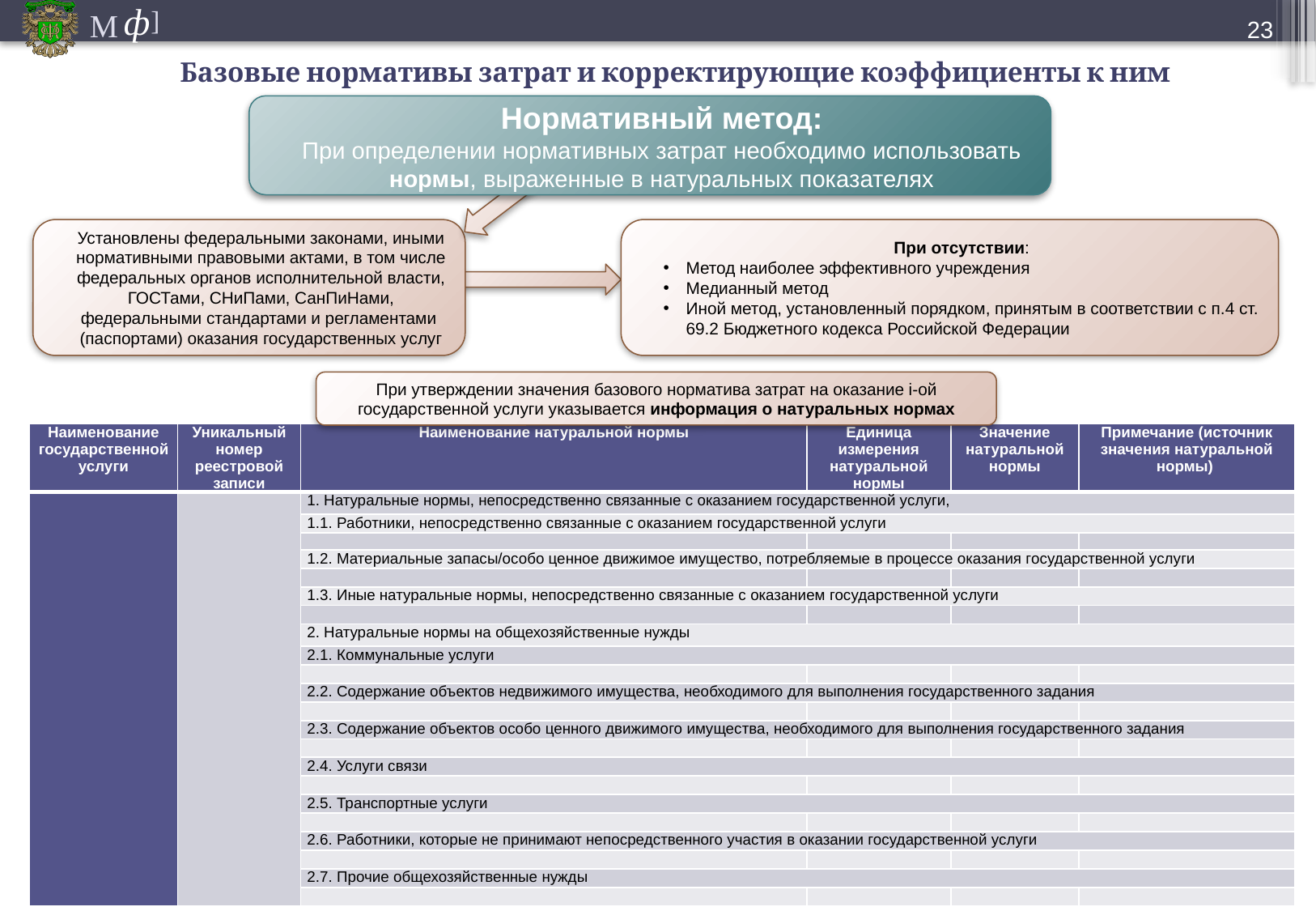

# Базовые нормативы затрат и корректирующие коэффициенты к ним
23
Нормативный метод:
При определении нормативных затрат необходимо использовать нормы, выраженные в натуральных показателях

Установлены федеральными законами, иными нормативными правовыми актами, в том числе федеральных органов исполнительной власти, ГОСТами, СНиПами, СанПиНами, федеральными стандартами и регламентами  (паспортами) оказания государственных услуг
При отсутствии:
Метод наиболее эффективного учреждения
Медианный метод
Иной метод, установленный порядком, принятым в соответствии с п.4 ст. 69.2 Бюджетного кодекса Российской Федерации

При утверждении значения базового норматива затрат на оказание i-ой государственной услуги указывается информация о натуральных нормах
| Наименование государственной услуги | Уникальный номер реестровой записи | Наименование натуральной нормы | Единица измерения натуральной нормы | Значение натуральной нормы | Примечание (источник значения натуральной нормы) |
| --- | --- | --- | --- | --- | --- |
|  |  | 1. Натуральные нормы, непосредственно связанные с оказанием государственной услуги, |  |  |  |
|  |  | 1.1. Работники, непосредственно связанные с оказанием государственной услуги |  |  |  |
|  |  |  |  |  |  |
|  |  | 1.2. Материальные запасы/особо ценное движимое имущество, потребляемые в процессе оказания государственной услуги |  |  |  |
|  |  |  |  |  |  |
|  |  | 1.3. Иные натуральные нормы, непосредственно связанные с оказанием государственной услуги |  |  |  |
|  |  |  |  |  |  |
|  |  | 2. Натуральные нормы на общехозяйственные нужды |  |  |  |
|  |  | 2.1. Коммунальные услуги |  |  |  |
|  |  |  |  |  |  |
|  |  | 2.2. Содержание объектов недвижимого имущества, необходимого для выполнения государственного задания |  |  |  |
|  |  |  |  |  |  |
|  |  | 2.3. Содержание объектов особо ценного движимого имущества, необходимого для выполнения государственного задания |  |  |  |
|  |  |  |  |  |  |
|  |  | 2.4. Услуги связи |  |  |  |
|  |  |  |  |  |  |
|  |  | 2.5. Транспортные услуги |  |  |  |
|  |  |  |  |  |  |
|  |  | 2.6. Работники, которые не принимают непосредственного участия в оказании государственной услуги |  |  |  |
|  |  |  |  |  |  |
|  |  | 2.7. Прочие общехозяйственные нужды |  |  |  |
|  |  |  |  |  |  |